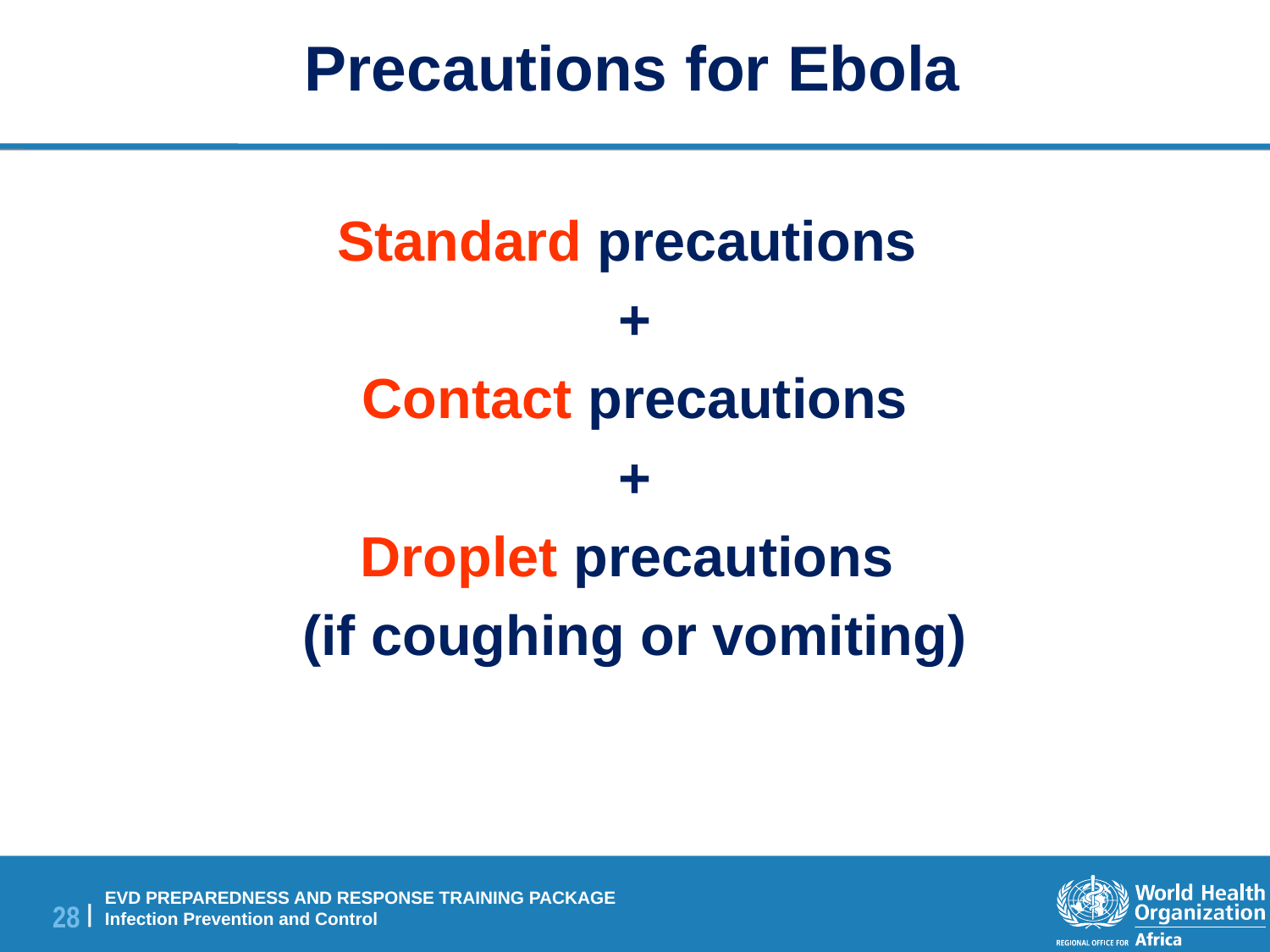

# Precautions for Ebola
Standard precautions
+
Contact precautions
 +
Droplet precautions
(if coughing or vomiting)